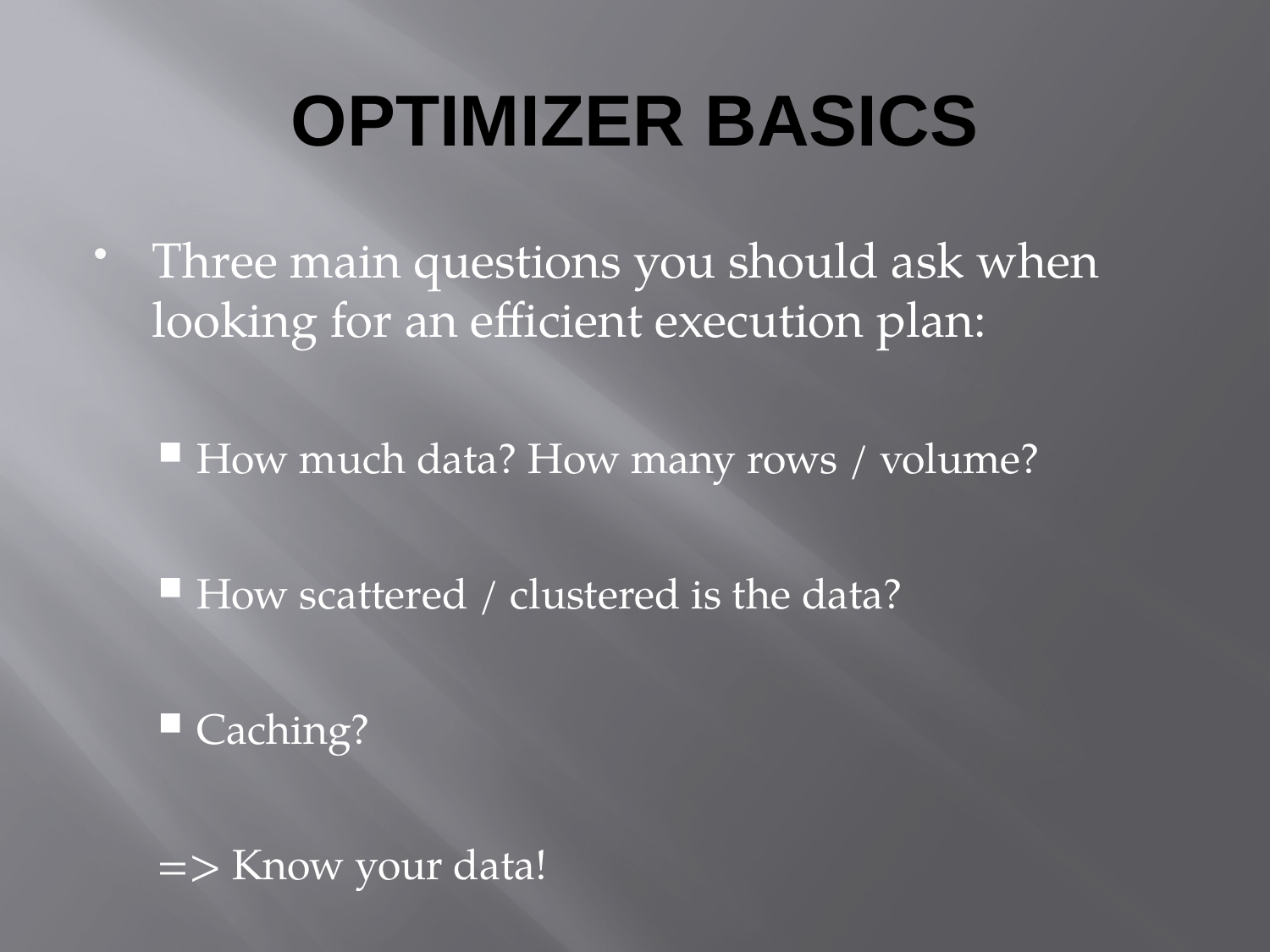

# OPTIMIZER BASICS
Three main questions you should ask when looking for an efficient execution plan:
How much data? How many rows / volume?
How scattered / clustered is the data?
Caching?
=> Know your data!